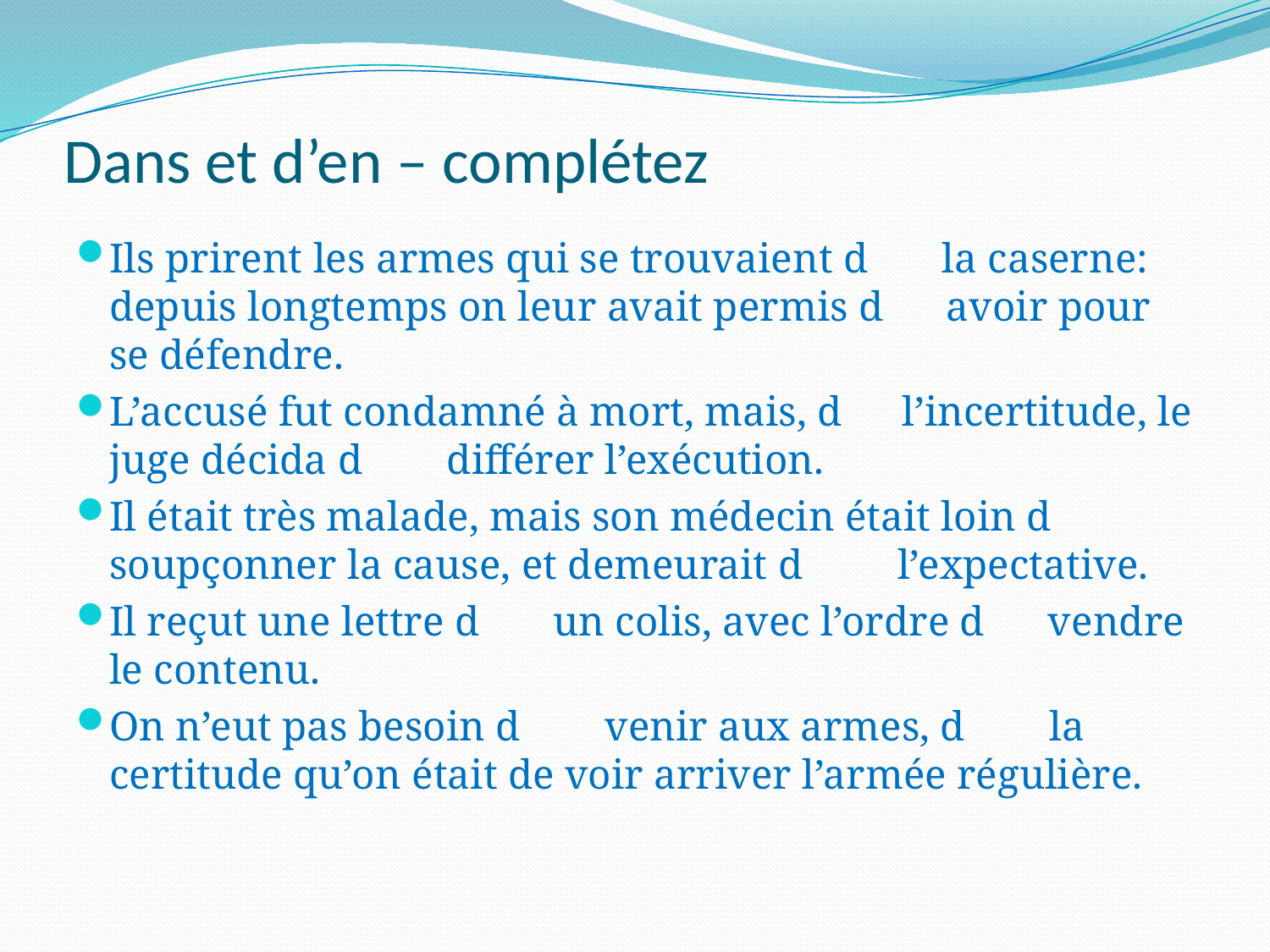

# Dans et d’en – complétez
Ils prirent les armes qui se trouvaient d       la caserne: depuis longtemps on leur avait permis d      avoir pour se défendre.
L’accusé fut condamné à mort, mais, d	 l’incertitude, le juge décida d        différer l’exécution.
Il était très malade, mais son médecin était loin d      soupçonner la cause, et demeurait d         l’expectative.
Il reçut une lettre d       un colis, avec l’ordre d      vendre le contenu.
On n’eut pas besoin d        venir aux armes, d        la certitude qu’on était de voir arriver l’armée régulière.